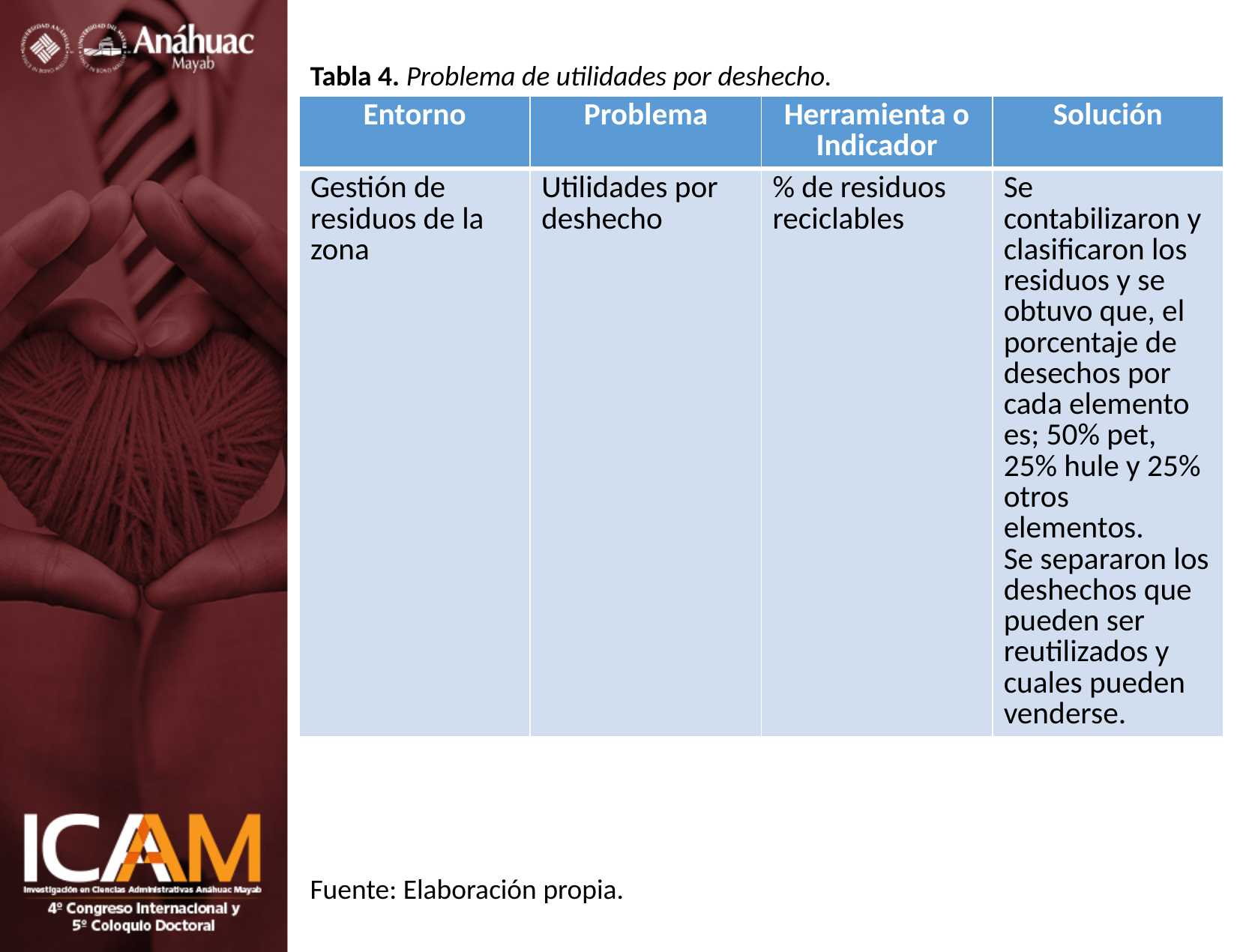

Tabla 4. Problema de utilidades por deshecho.
| Entorno | Problema | Herramienta o Indicador | Solución |
| --- | --- | --- | --- |
| Gestión de residuos de la zona | Utilidades por deshecho | % de residuos reciclables | Se contabilizaron y clasificaron los residuos y se obtuvo que, el porcentaje de desechos por cada elemento es; 50% pet, 25% hule y 25% otros elementos. Se separaron los deshechos que pueden ser reutilizados y cuales pueden venderse. |
Fuente: Elaboración propia.